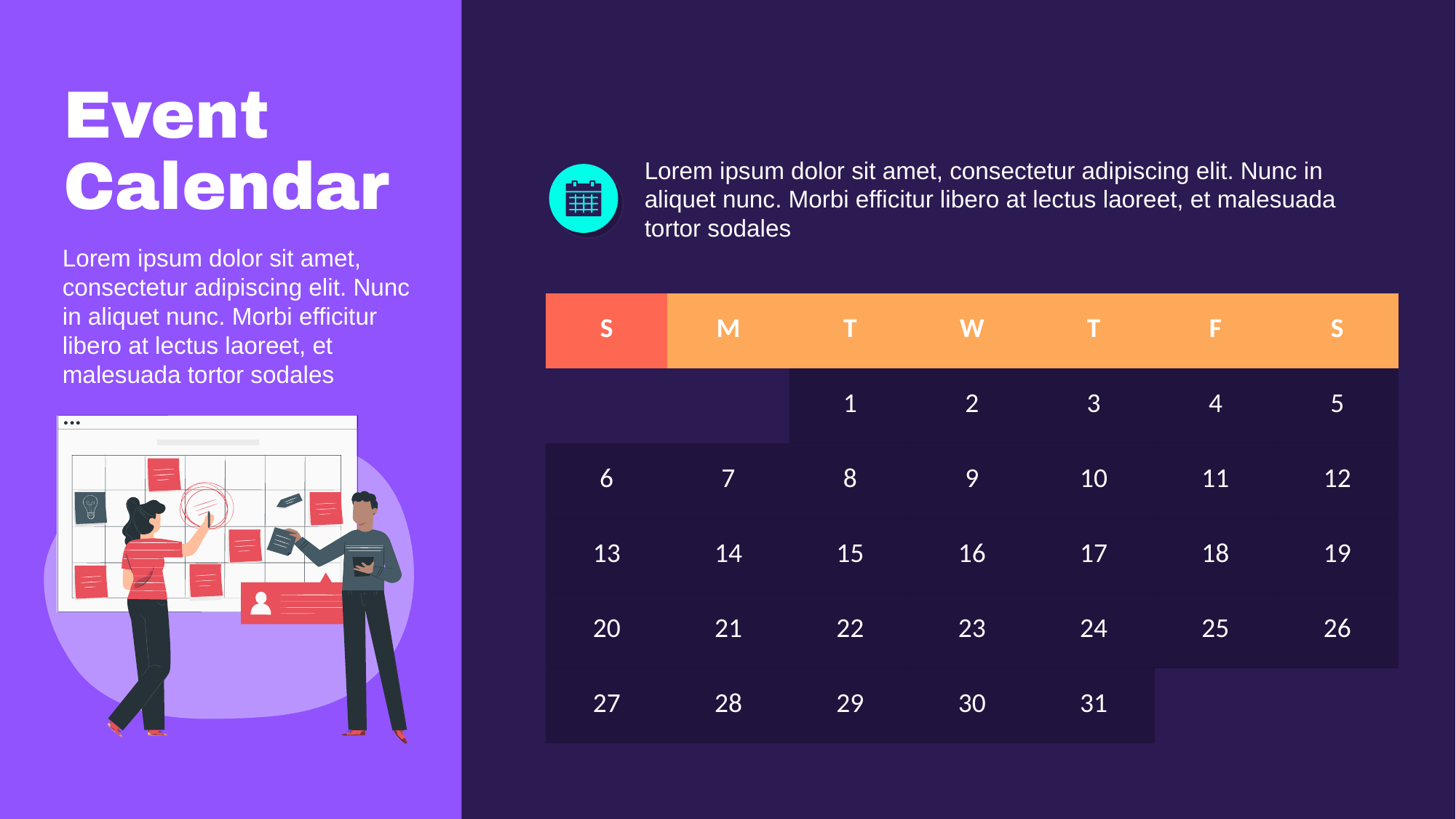

# Event Calendar
Lorem ipsum dolor sit amet, consectetur adipiscing elit. Nunc in aliquet nunc. Morbi efficitur libero at lectus laoreet, et malesuada tortor sodales

Lorem ipsum dolor sit amet, consectetur adipiscing elit. Nunc in aliquet nunc. Morbi efficitur libero at lectus laoreet, et malesuada tortor sodales
| S | M | T | W | T | F | S |
| --- | --- | --- | --- | --- | --- | --- |
|  |  | 1 | 2 | 3 | 4 | 5 |
| 6 | 7 | 8 | 9 | 10 | 11 | 12 |
| 13 | 14 | 15 | 16 | 17 | 18 | 19 |
| 20 | 21 | 22 | 23 | 24 | 25 | 26 |
| 27 | 28 | 29 | 30 | 31 |  |  |